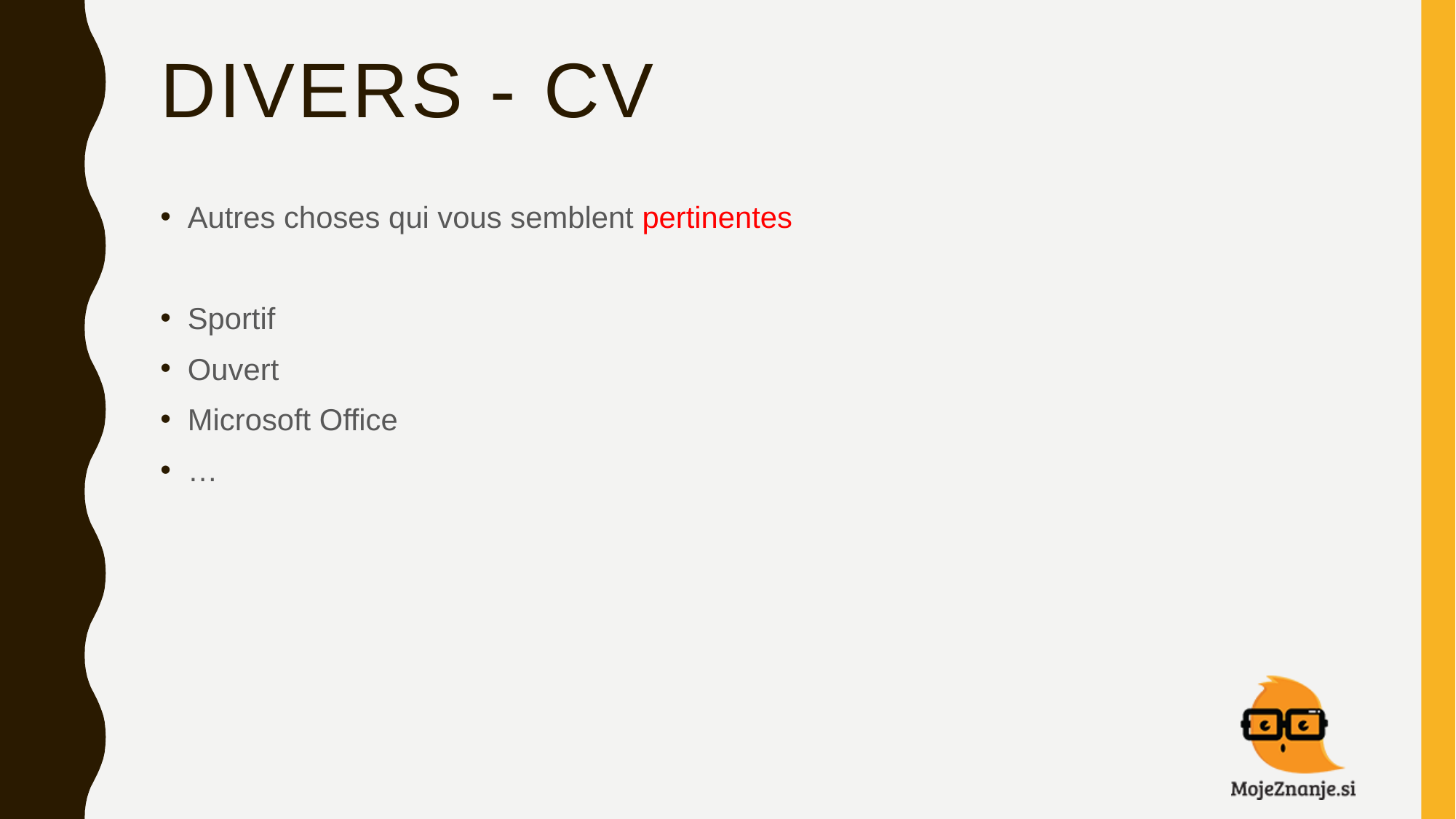

# Divers - CV
Autres choses qui vous semblent pertinentes

Sportif
Ouvert
Microsoft Office
…